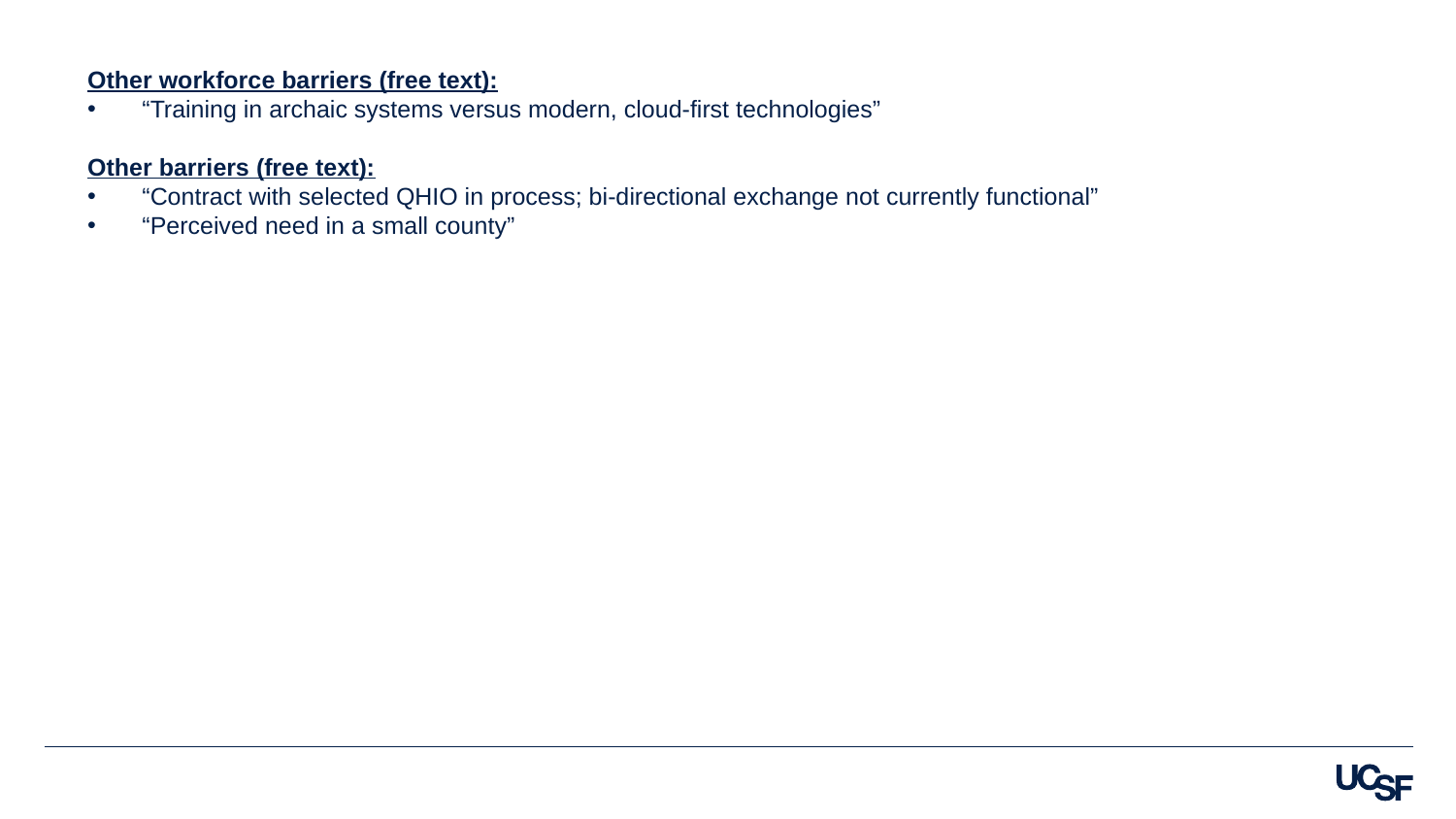

Other workforce barriers (free text):
“Training in archaic systems versus modern, cloud-first technologies”

Other barriers (free text):
“Contract with selected QHIO in process; bi-directional exchange not currently functional”
“Perceived need in a small county”